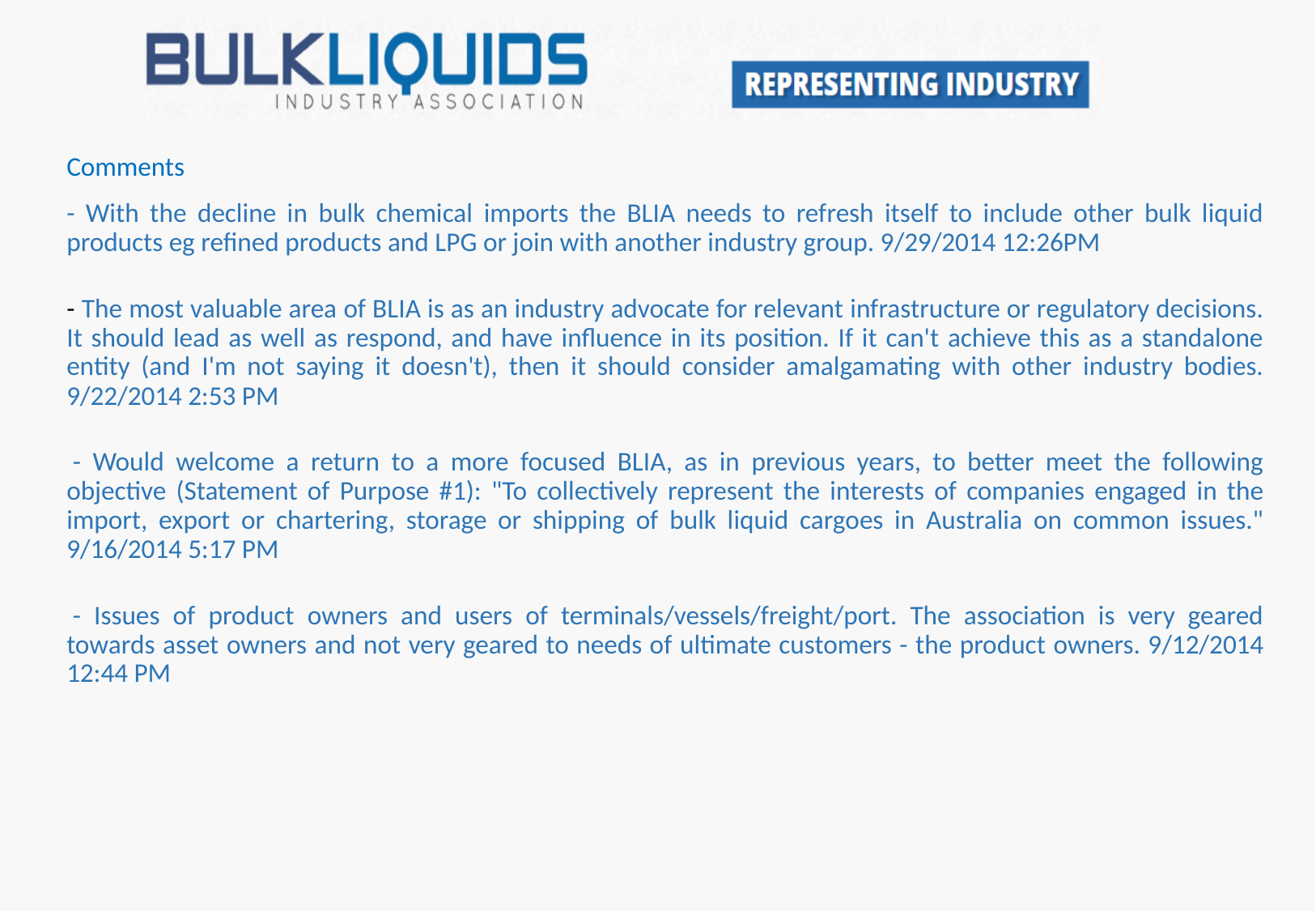

Comments
- With the decline in bulk chemical imports the BLIA needs to refresh itself to include other bulk liquid products eg refined products and LPG or join with another industry group. 9/29/2014 12:26PM
- The most valuable area of BLIA is as an industry advocate for relevant infrastructure or regulatory decisions. It should lead as well as respond, and have influence in its position. If it can't achieve this as a standalone entity (and I'm not saying it doesn't), then it should consider amalgamating with other industry bodies. 9/22/2014 2:53 PM
 - Would welcome a return to a more focused BLIA, as in previous years, to better meet the following objective (Statement of Purpose #1): "To collectively represent the interests of companies engaged in the import, export or chartering, storage or shipping of bulk liquid cargoes in Australia on common issues." 9/16/2014 5:17 PM
 - Issues of product owners and users of terminals/vessels/freight/port. The association is very geared towards asset owners and not very geared to needs of ultimate customers - the product owners. 9/12/2014 12:44 PM